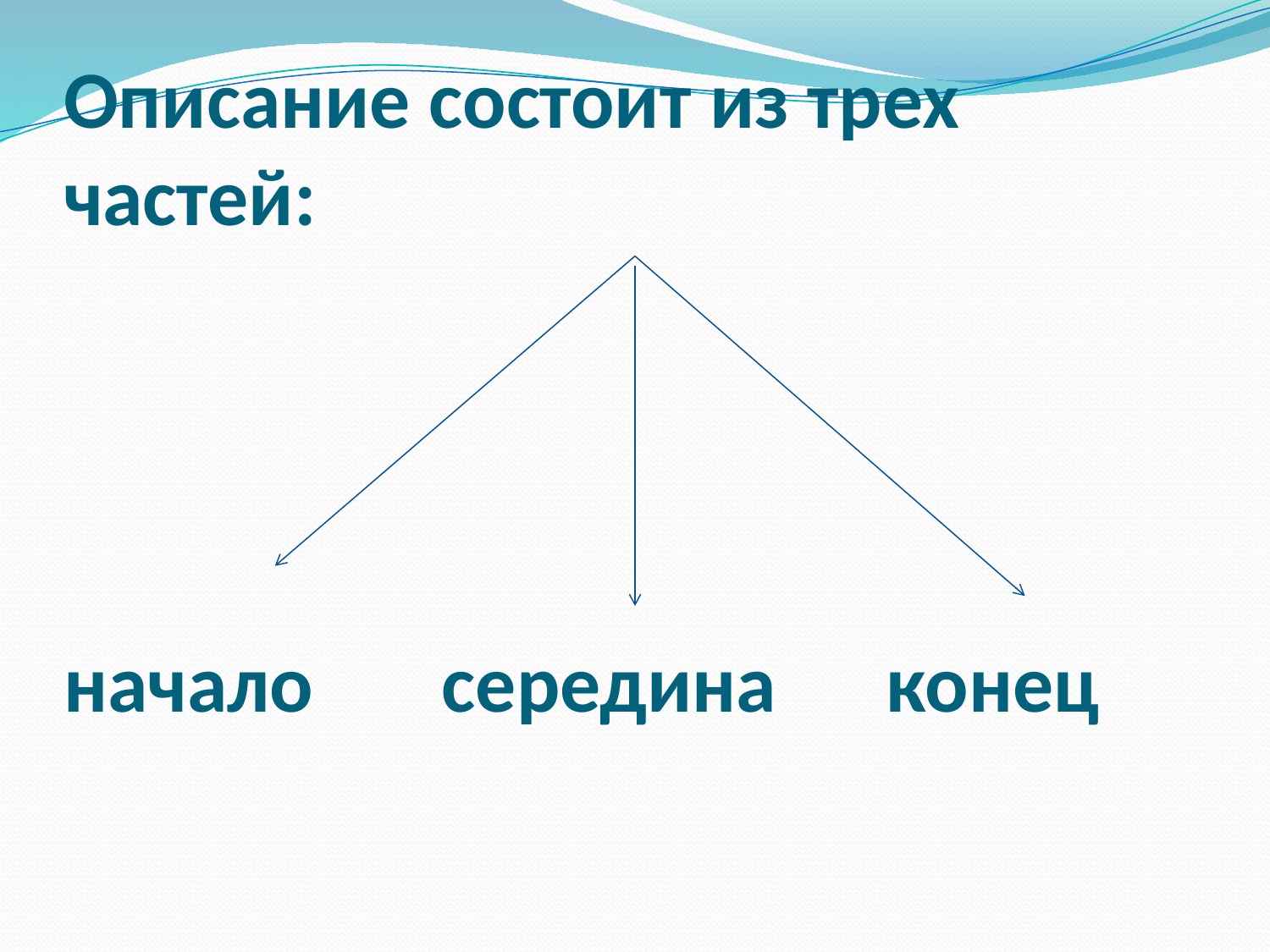

# Описание состоит из трех частей: начало       середина      конец